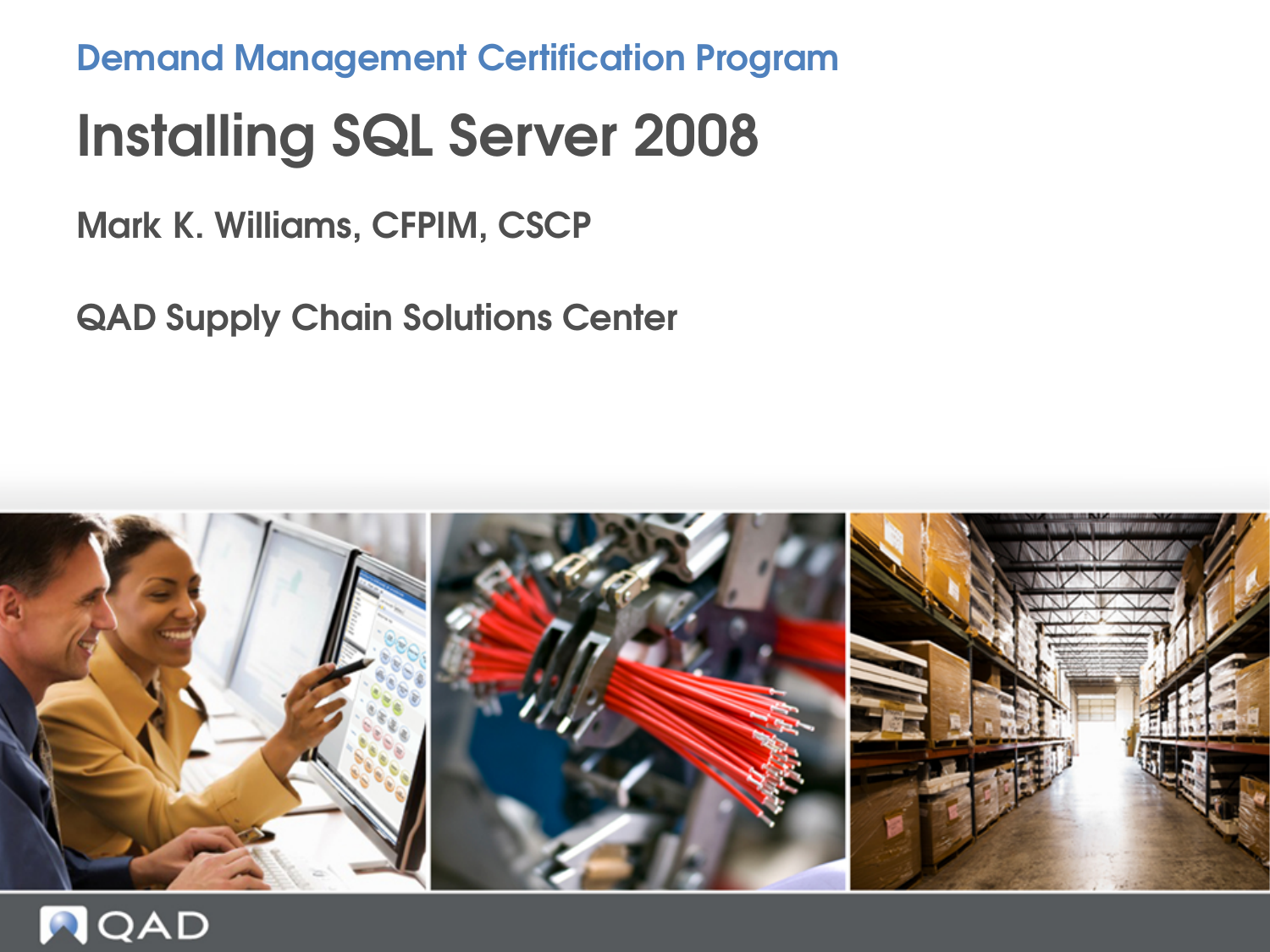

Demand Management Certification Program
# Installing SQL Server 2008
Mark K. Williams, CFPIM, CSCP
QAD Supply Chain Solutions Center